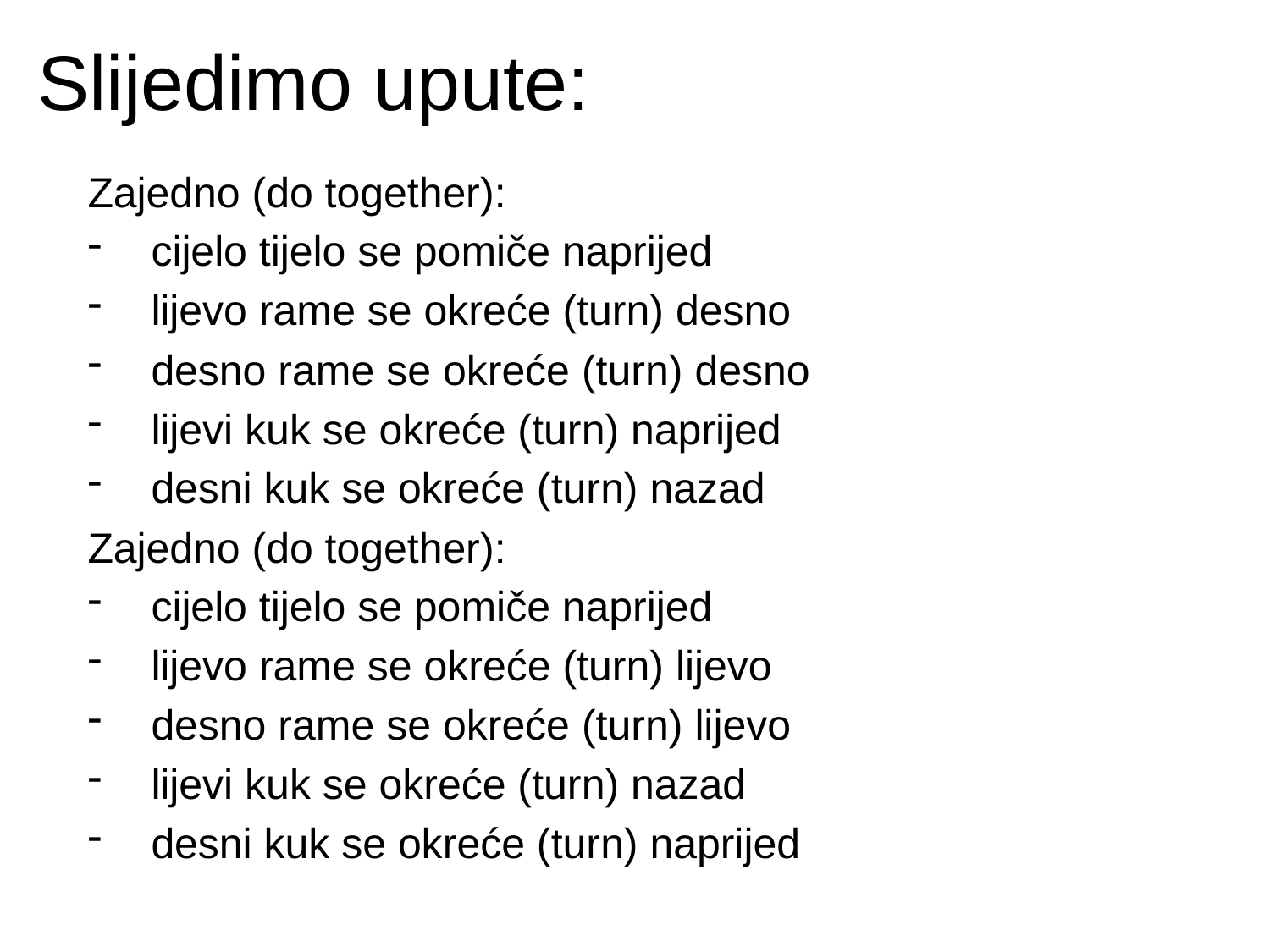

# Slijedimo upute:
Zajedno (do together):
cijelo tijelo se pomiče naprijed
lijevo rame se okreće (turn) desno
desno rame se okreće (turn) desno
lijevi kuk se okreće (turn) naprijed
desni kuk se okreće (turn) nazad
Zajedno (do together):
cijelo tijelo se pomiče naprijed
lijevo rame se okreće (turn) lijevo
desno rame se okreće (turn) lijevo
lijevi kuk se okreće (turn) nazad
desni kuk se okreće (turn) naprijed